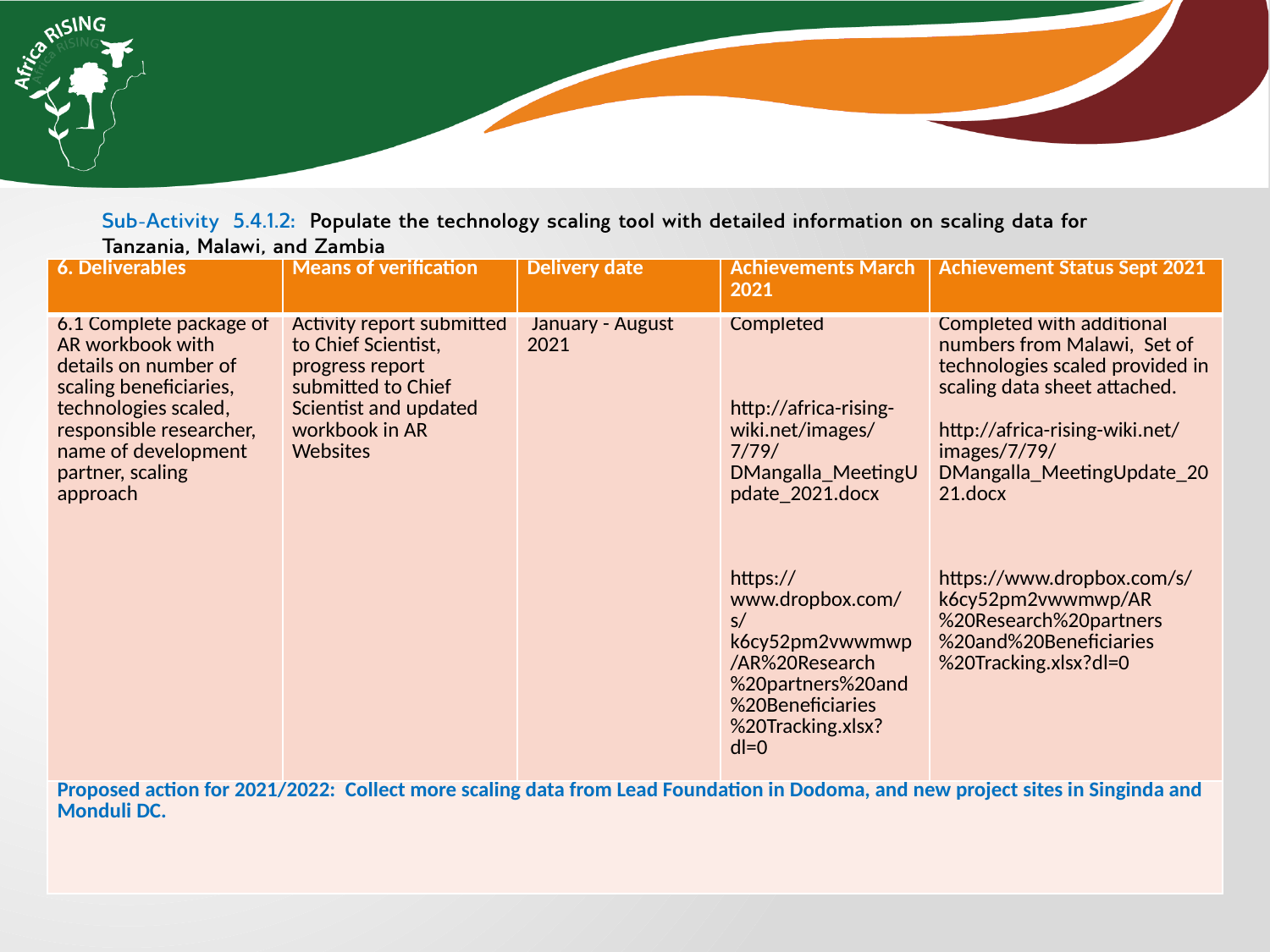

Sub-Activity  5.4.1.2:  Populate the technology scaling tool with detailed information on scaling data for  Tanzania, Malawi, and Zambia
| 6. Deliverables | Means of verification | Delivery date | Achievements March 2021 | Achievement Status Sept 2021 |
| --- | --- | --- | --- | --- |
| 6.1 Complete package of AR workbook with details on number of scaling beneficiaries, technologies scaled, responsible researcher, name of development partner, scaling approach | Activity report submitted to Chief Scientist, progress report submitted to Chief Scientist and updated workbook in AR Websites | January - August 2021 | Completed http://africa-rising-wiki.net/images/7/79/DMangalla\_MeetingUpdate\_2021.docx https://www.dropbox.com/s/k6cy52pm2vwwmwp/AR%20Research%20partners%20and%20Beneficiaries%20Tracking.xlsx?dl=0 | Completed with additional numbers from Malawi, Set of technologies scaled provided in scaling data sheet attached. http://africa-rising-wiki.net/images/7/79/DMangalla\_MeetingUpdate\_2021.docx https://www.dropbox.com/s/k6cy52pm2vwwmwp/AR%20Research%20partners%20and%20Beneficiaries%20Tracking.xlsx?dl=0 |
| Proposed action for 2021/2022: Collect more scaling data from Lead Foundation in Dodoma, and new project sites in Singinda and Monduli DC. |  |  |  |  |